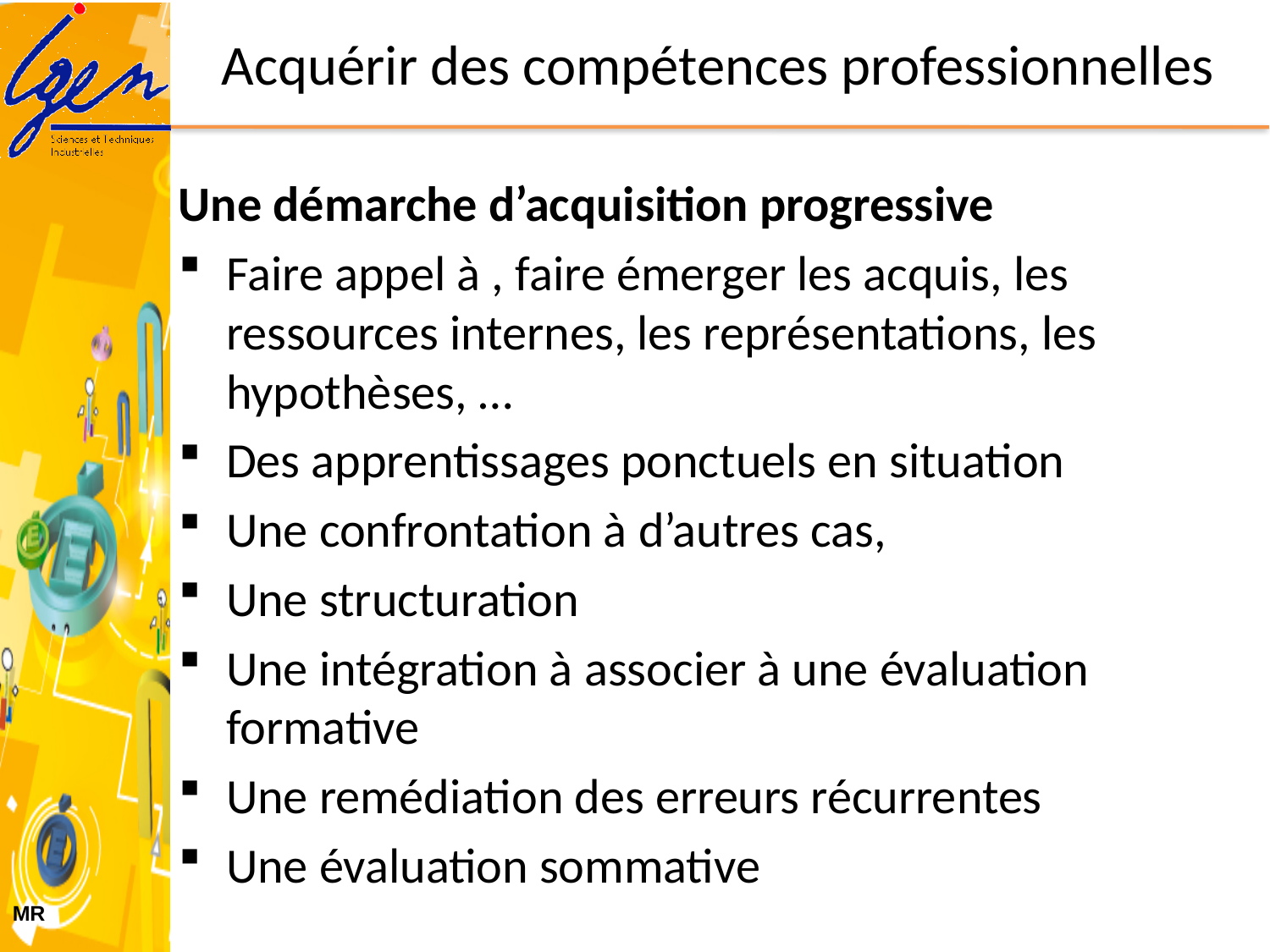

# Acquérir des compétences professionnelles
Une démarche d’acquisition progressive
Faire appel à , faire émerger les acquis, les ressources internes, les représentations, les hypothèses, …
Des apprentissages ponctuels en situation
Une confrontation à d’autres cas,
Une structuration
Une intégration à associer à une évaluation formative
Une remédiation des erreurs récurrentes
Une évaluation sommative